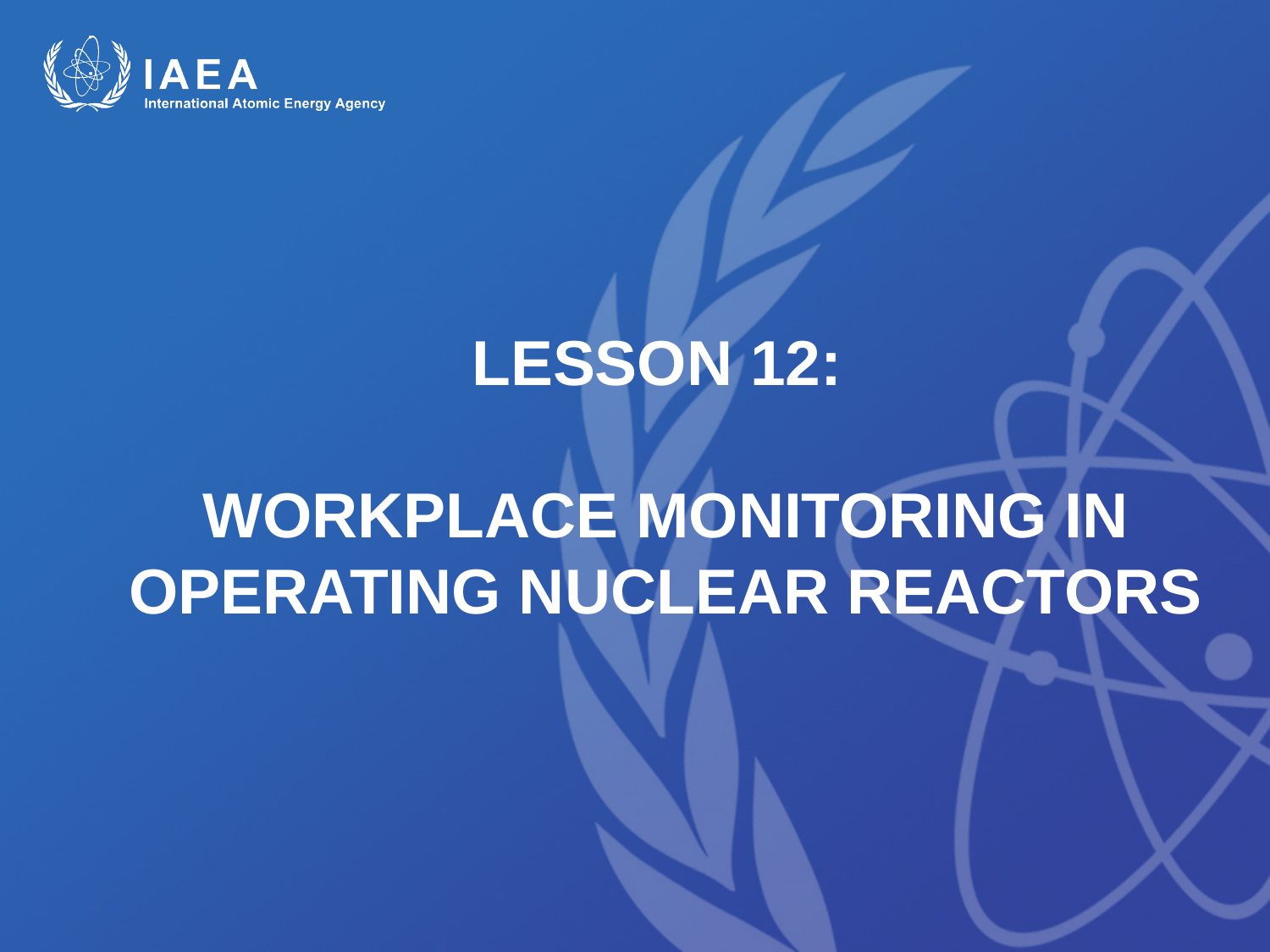

LESSON 12:

WORKPLACE MONITORING IN
OPERATING NUCLEAR REACTORS